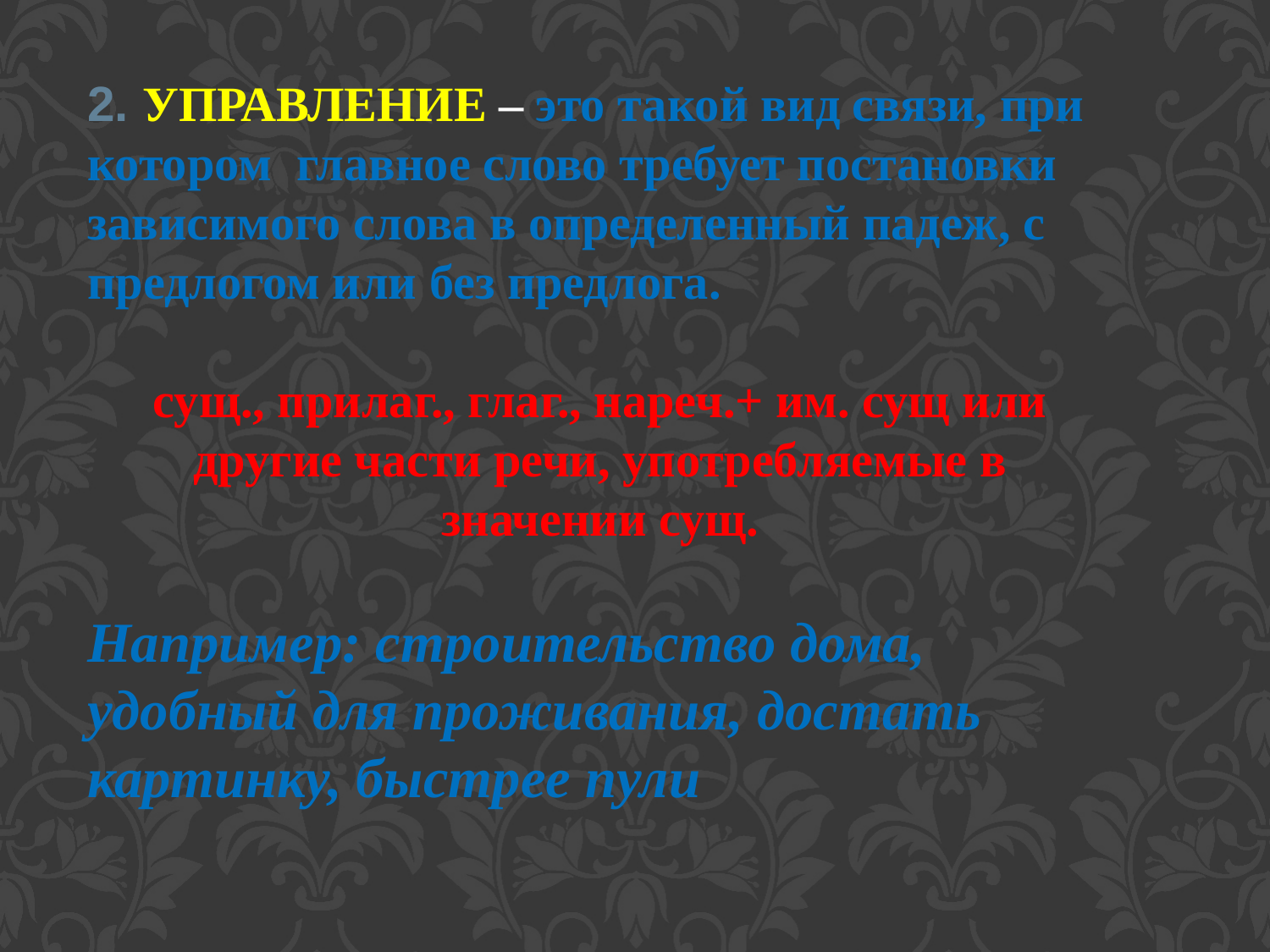

2. Управление – это такой вид связи, при котором  главное слово требует постановки зависимого слова в определенный падеж, с предлогом или без предлога.

сущ., прилаг., глаг., нареч.+ им. сущ или другие части речи, употребляемые в значении сущ.

Например: строительство дома, удобный для проживания, достать картинку, быстрее пули